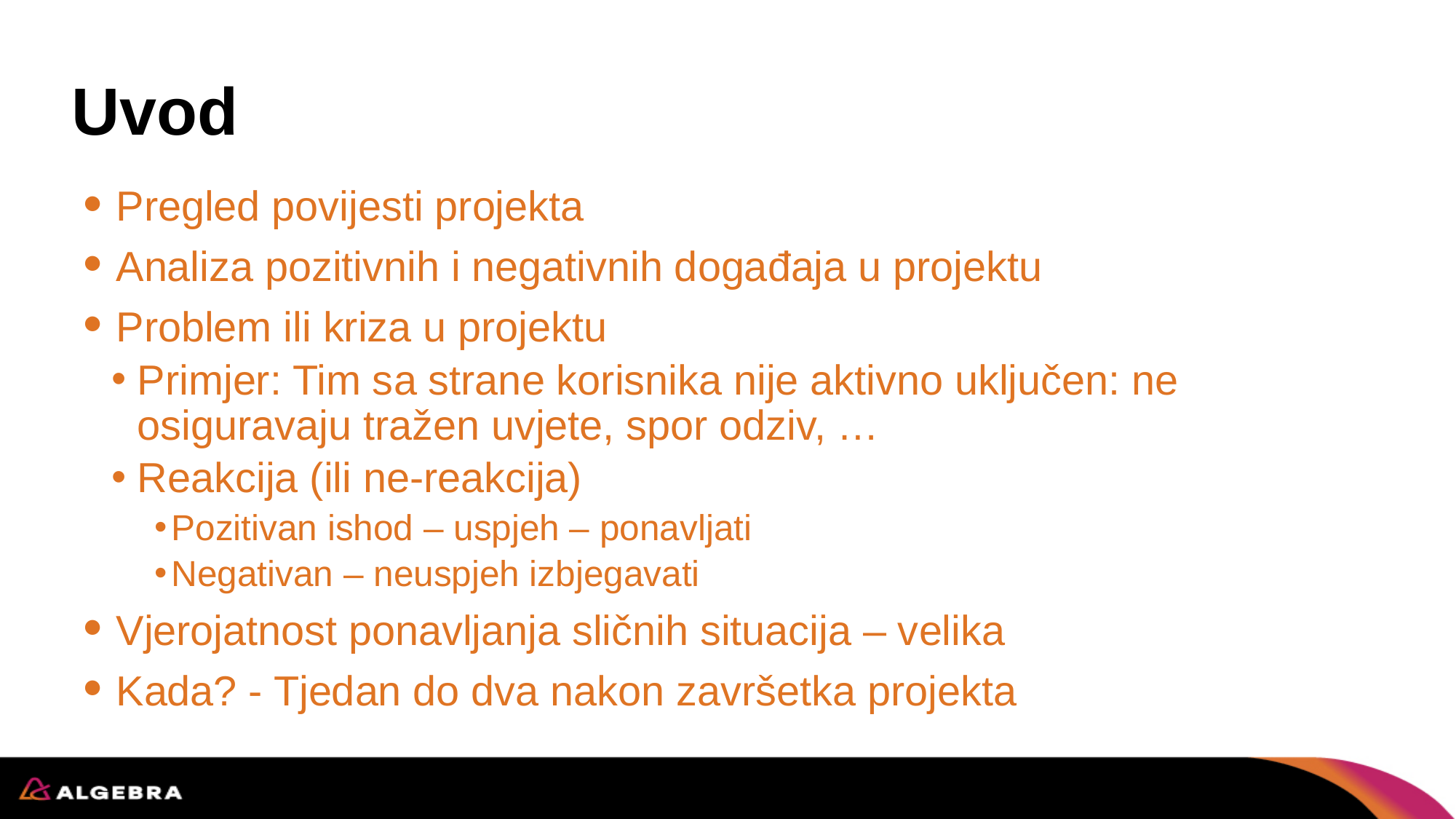

# Uvod
Pregled povijesti projekta
Analiza pozitivnih i negativnih događaja u projektu
Problem ili kriza u projektu
Primjer: Tim sa strane korisnika nije aktivno uključen: ne osiguravaju tražen uvjete, spor odziv, …
Reakcija (ili ne-reakcija)
Pozitivan ishod – uspjeh – ponavljati
Negativan – neuspjeh izbjegavati
Vjerojatnost ponavljanja sličnih situacija – velika
Kada? - Tjedan do dva nakon završetka projekta